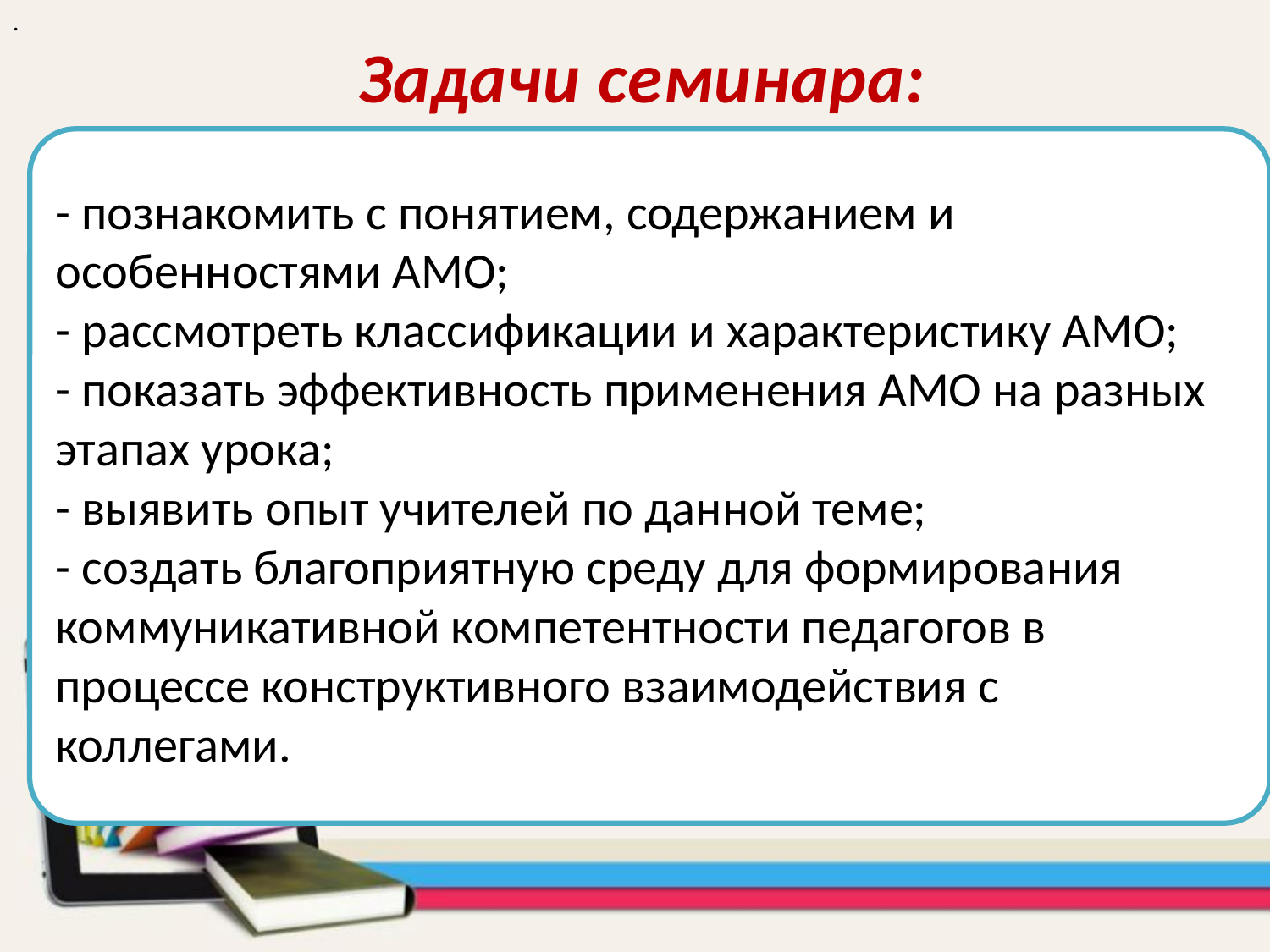

.
Задачи семинара:
- познакомить с понятием, содержанием и особенностями АМО;
- рассмотреть классификации и характеристику АМО;
- показать эффективность применения АМО на разных этапах урока;
- выявить опыт учителей по данной теме;
- создать благоприятную среду для формирования коммуникативной компетентности педагогов в процессе конструктивного взаимодействия с коллегами.